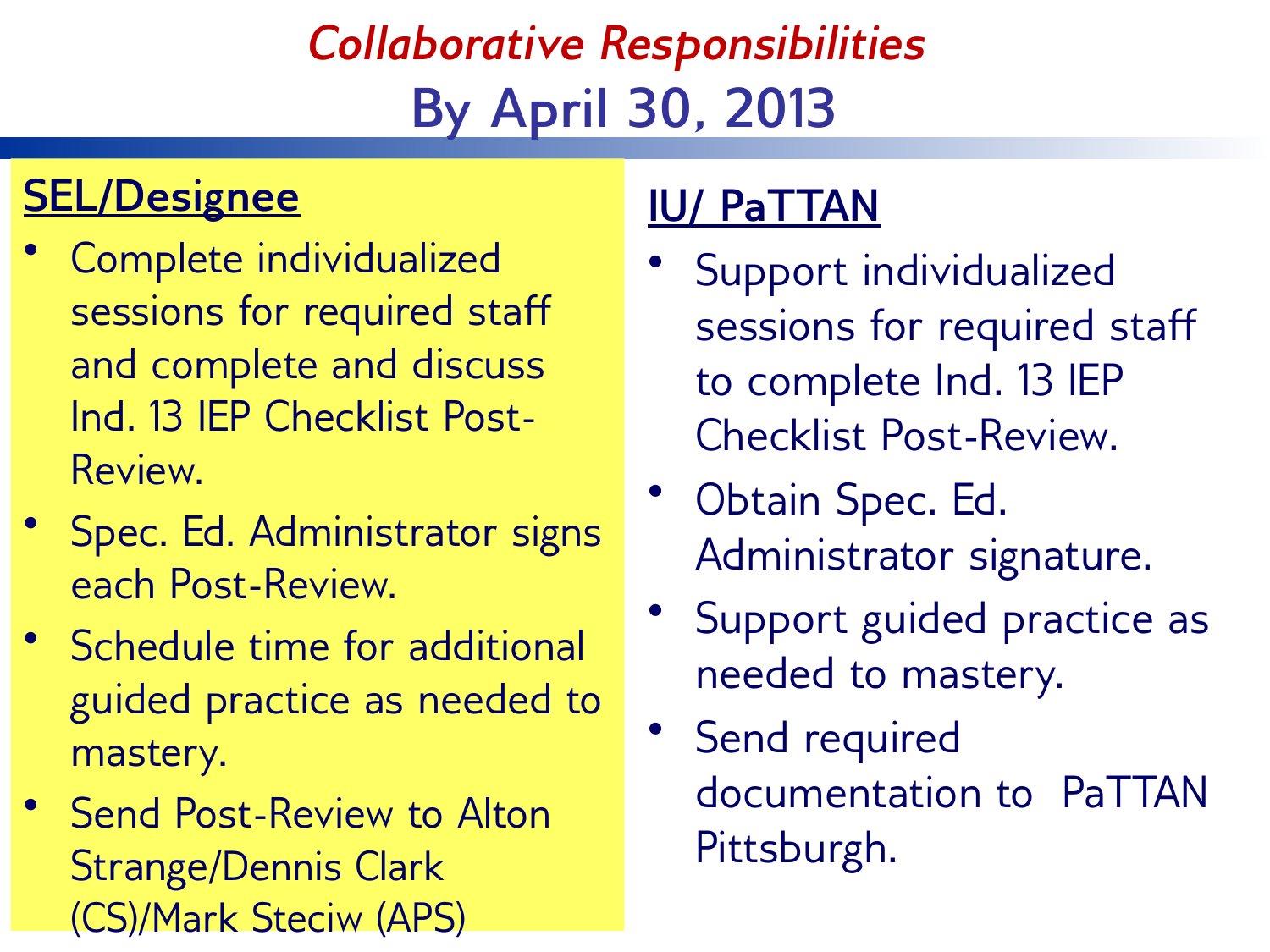

# Collaborative Responsibilities By April 30, 2013
SEL/Designee
Complete individualized sessions for required staff and complete and discuss Ind. 13 IEP Checklist Post-Review.
Spec. Ed. Administrator signs each Post-Review.
Schedule time for additional guided practice as needed to mastery.
Send Post-Review to Alton Strange/Dennis Clark (CS)/Mark Steciw (APS)

IU/ PaTTAN
Support individualized sessions for required staff to complete Ind. 13 IEP Checklist Post-Review.
Obtain Spec. Ed. Administrator signature.
Support guided practice as needed to mastery.
Send required documentation to  PaTTAN Pittsburgh.